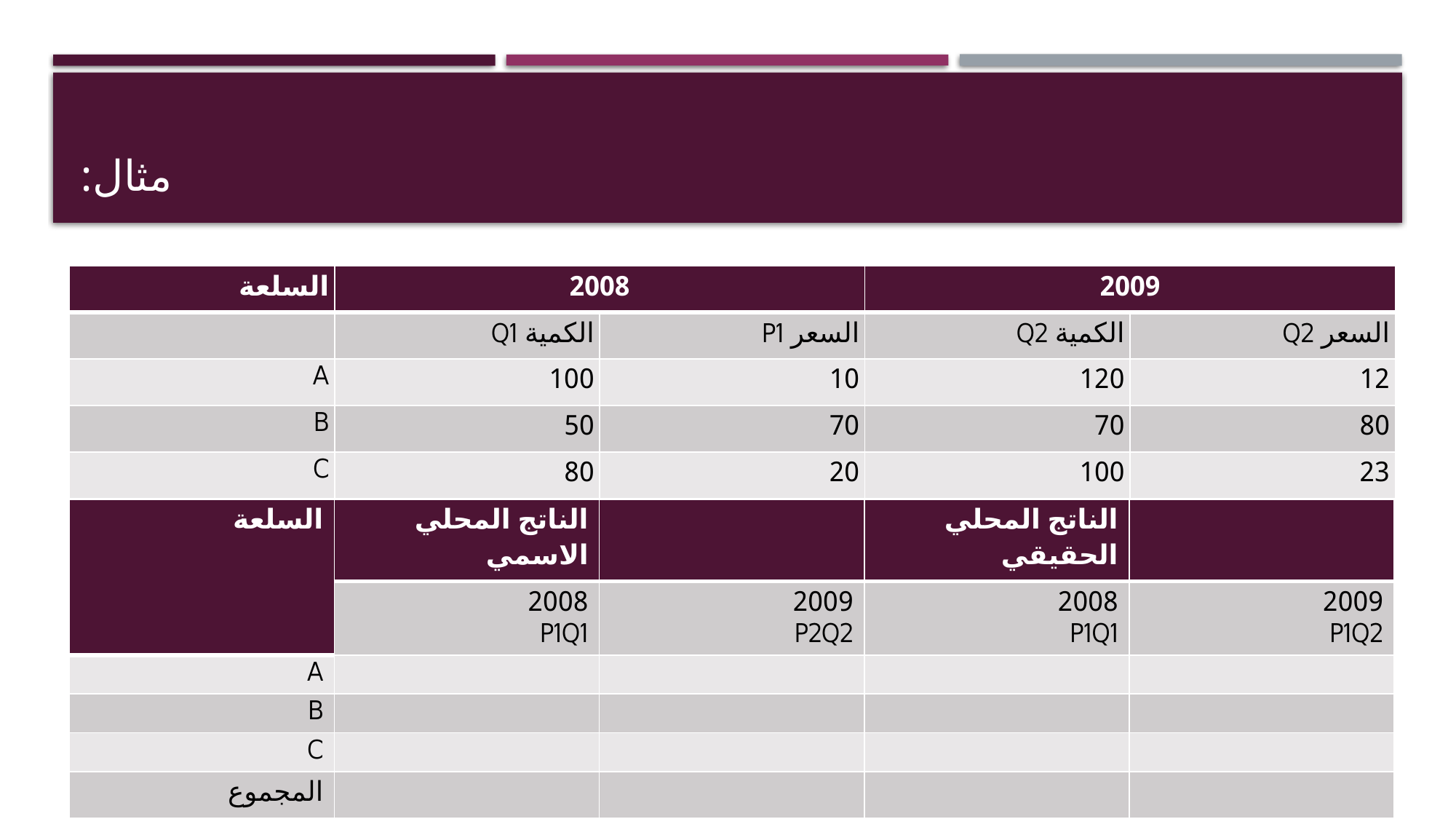

# مثال:
| السلعة | 2008 |  | 2009 |  |
| --- | --- | --- | --- | --- |
|  | الكمية Q1 | السعر P1 | الكمية Q2 | السعر Q2 |
| A | 100 | 10 | 120 | 12 |
| B | 50 | 70 | 70 | 80 |
| C | 80 | 20 | 100 | 23 |
| السلعة | الناتج المحلي الاسمي |  | الناتج المحلي الحقيقي |  |
| --- | --- | --- | --- | --- |
|  | 2008 P1Q1 | 2009 P2Q2 | 2008 P1Q1 | 2009 P1Q2 |
| A |  |  |  |  |
| B |  |  |  |  |
| C |  |  |  |  |
| المجموع |  |  |  |  |